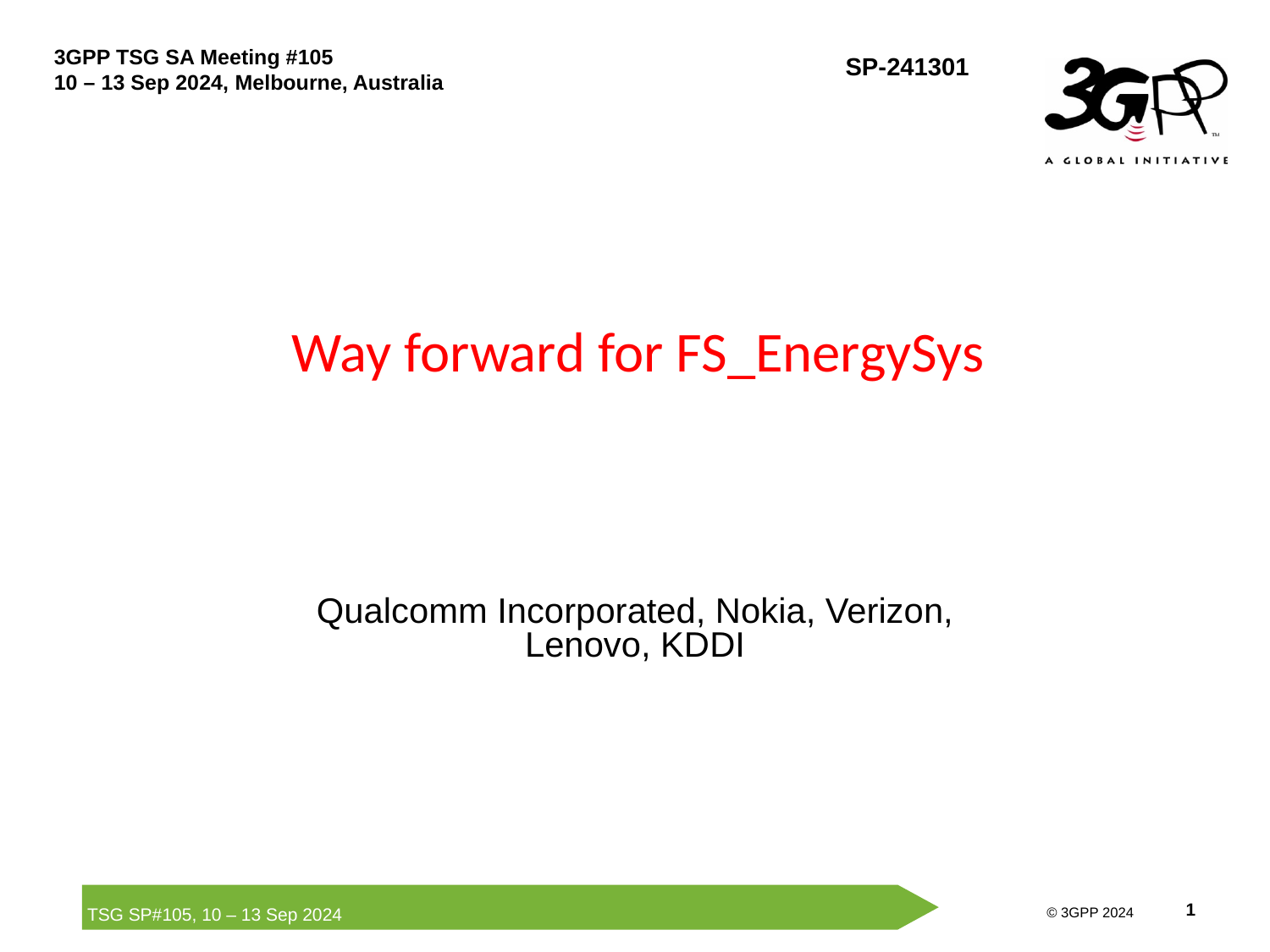

# Way forward for FS_EnergySys

Qualcomm Incorporated, Nokia, Verizon, Lenovo, KDDI